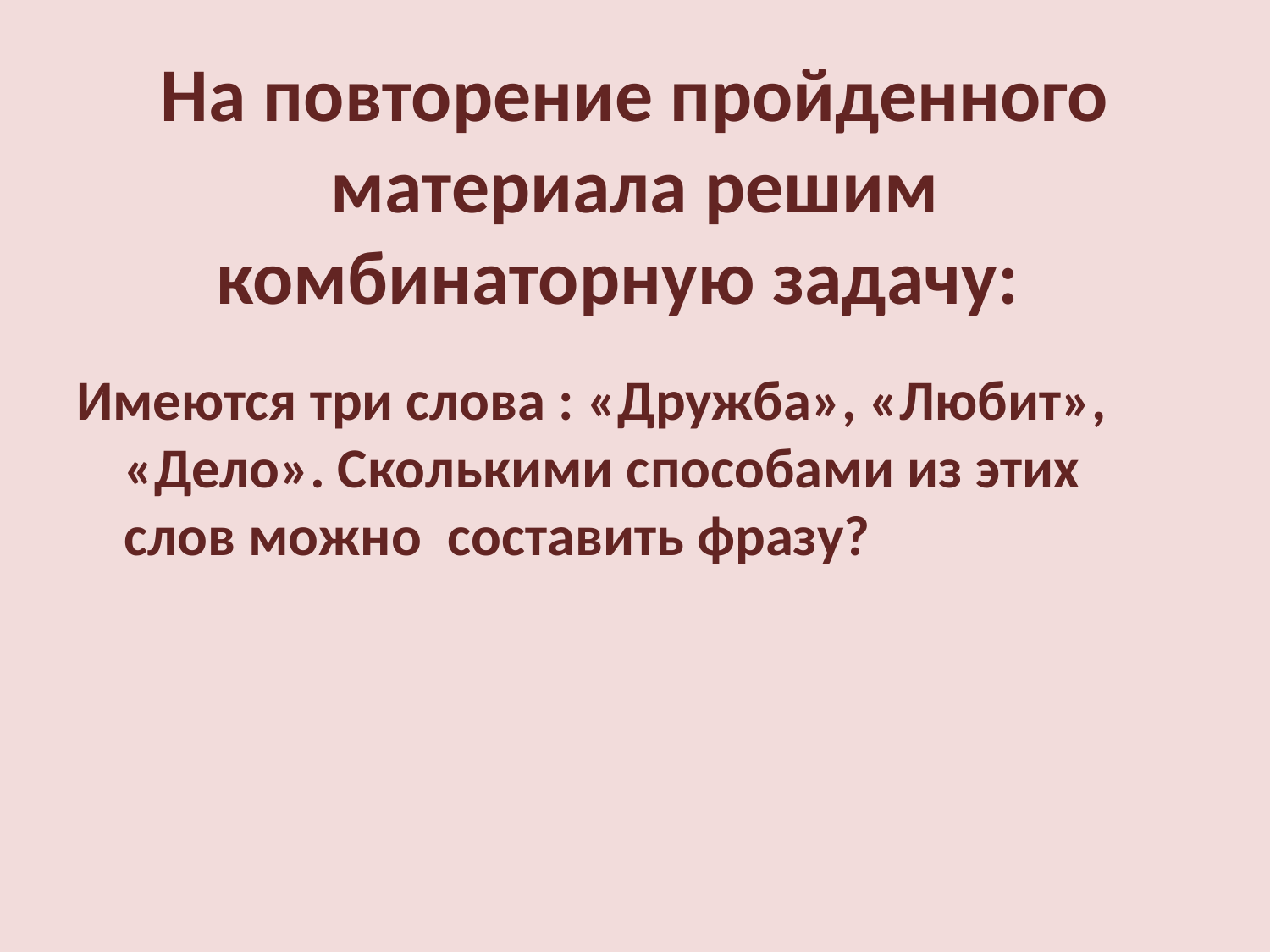

# На повторение пройденного материала решим комбинаторную задачу:
Имеются три слова : «Дружба», «Любит», «Дело». Сколькими способами из этих слов можно  составить фразу?